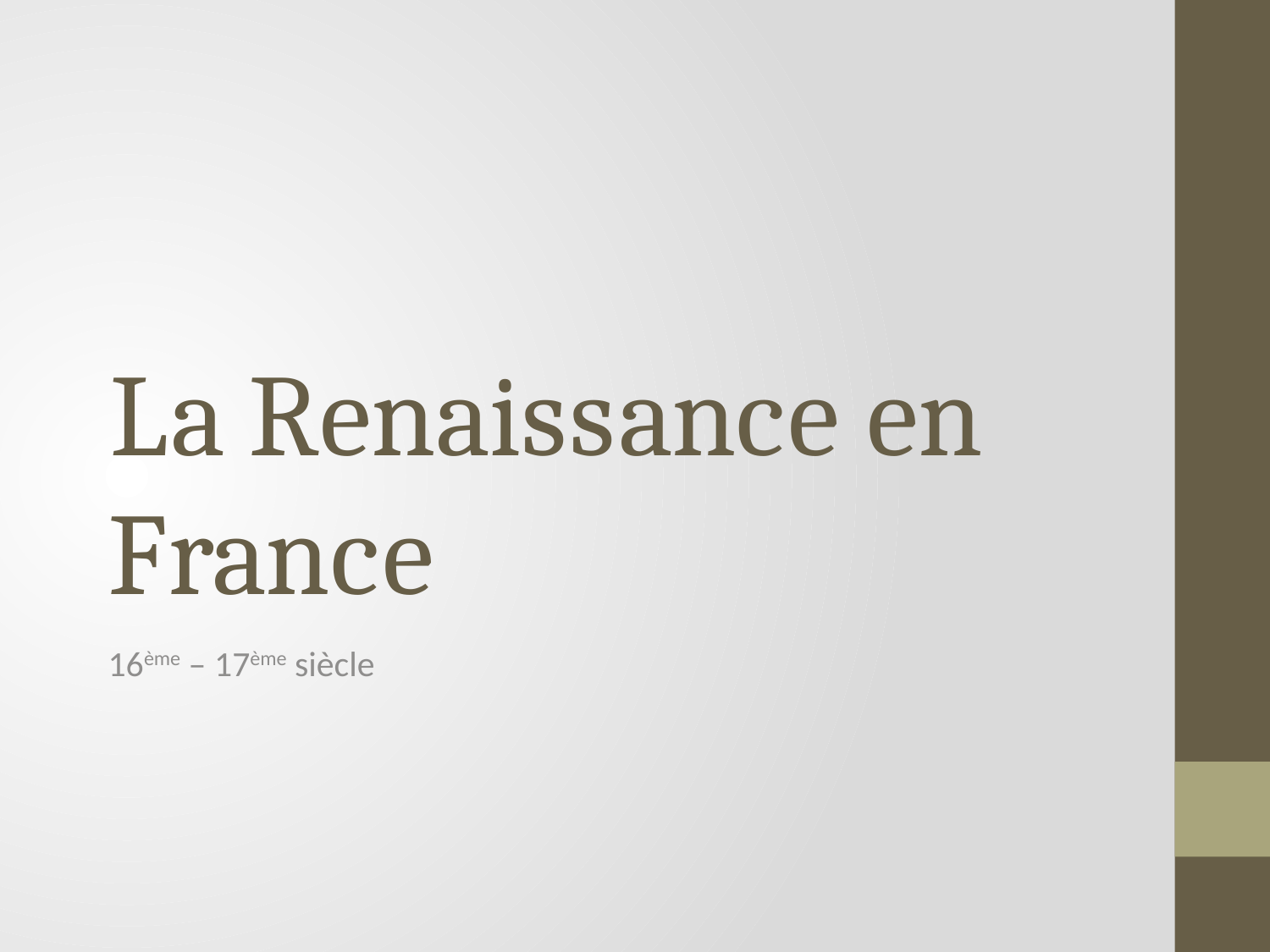

# La Renaissance en France
16ème – 17ème siècle